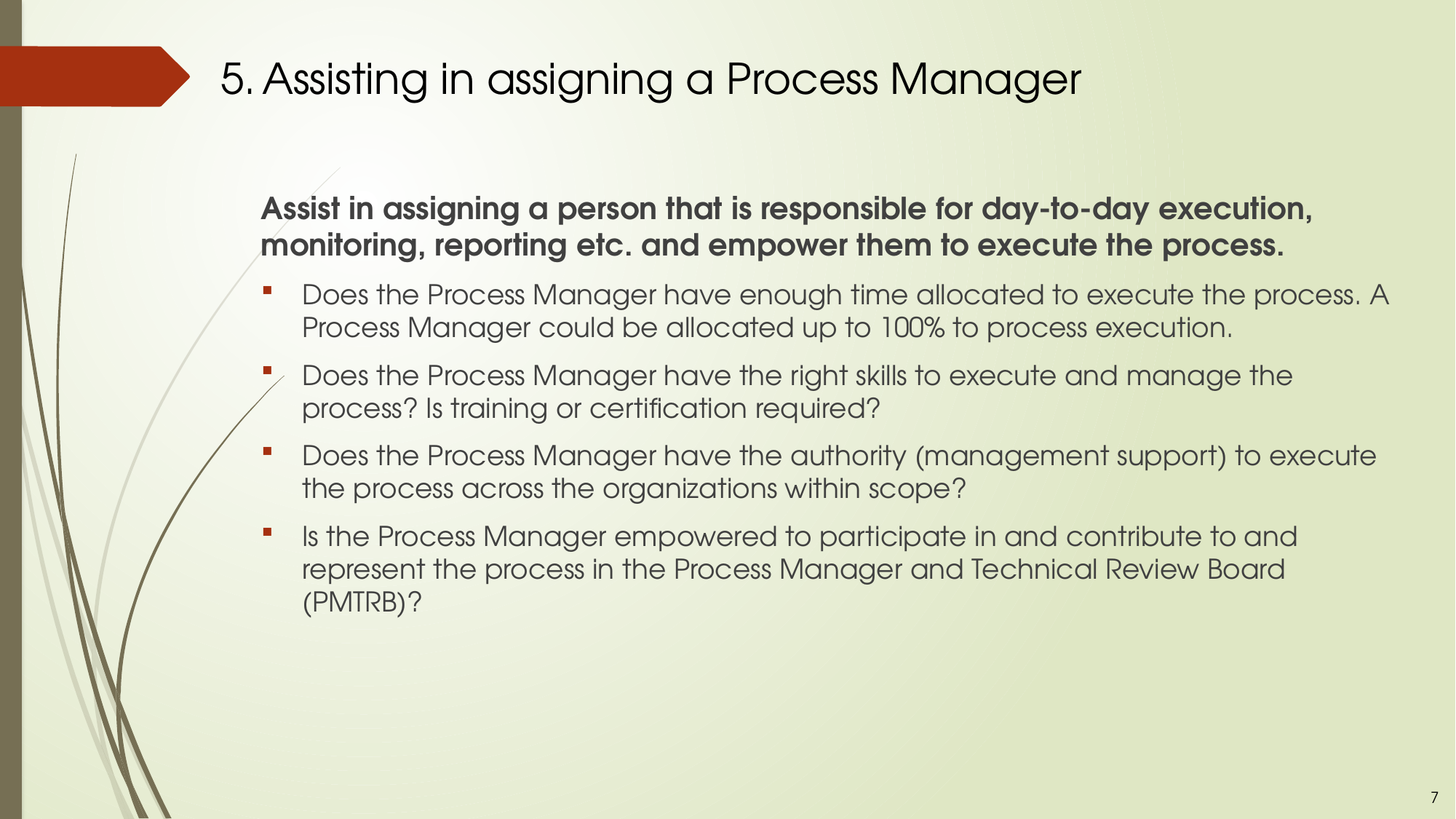

# Assisting in assigning a Process Manager
Assist in assigning a person that is responsible for day-to-day execution, monitoring, reporting etc. and empower them to execute the process.
Does the Process Manager have enough time allocated to execute the process. A Process Manager could be allocated up to 100% to process execution.
Does the Process Manager have the right skills to execute and manage the process? Is training or certification required?
Does the Process Manager have the authority (management support) to execute the process across the organizations within scope?
Is the Process Manager empowered to participate in and contribute to and represent the process in the Process Manager and Technical Review Board (PMTRB)?
7